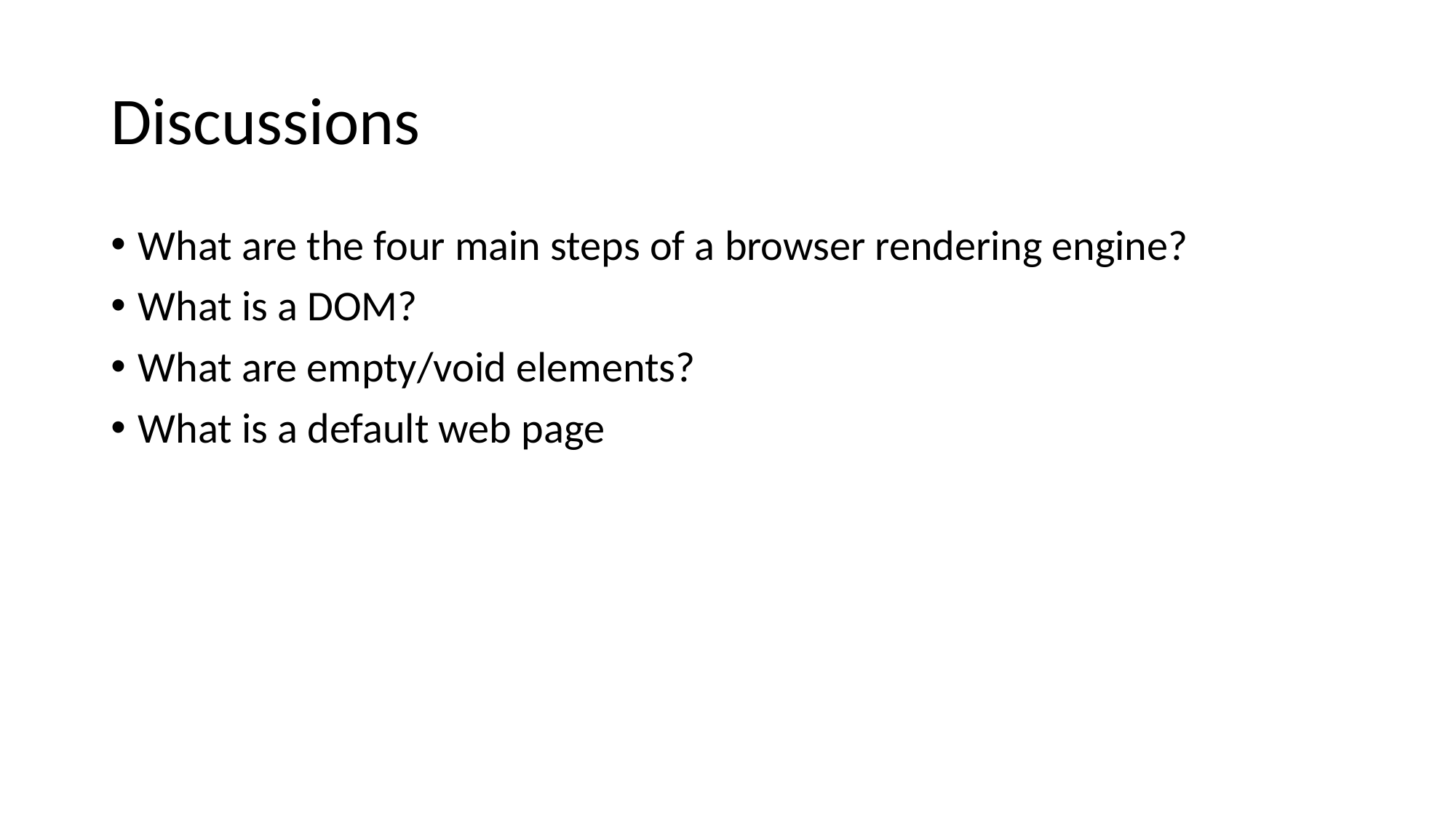

# Discussions
What are the four main steps of a browser rendering engine?
What is a DOM?
What are empty/void elements?
What is a default web page